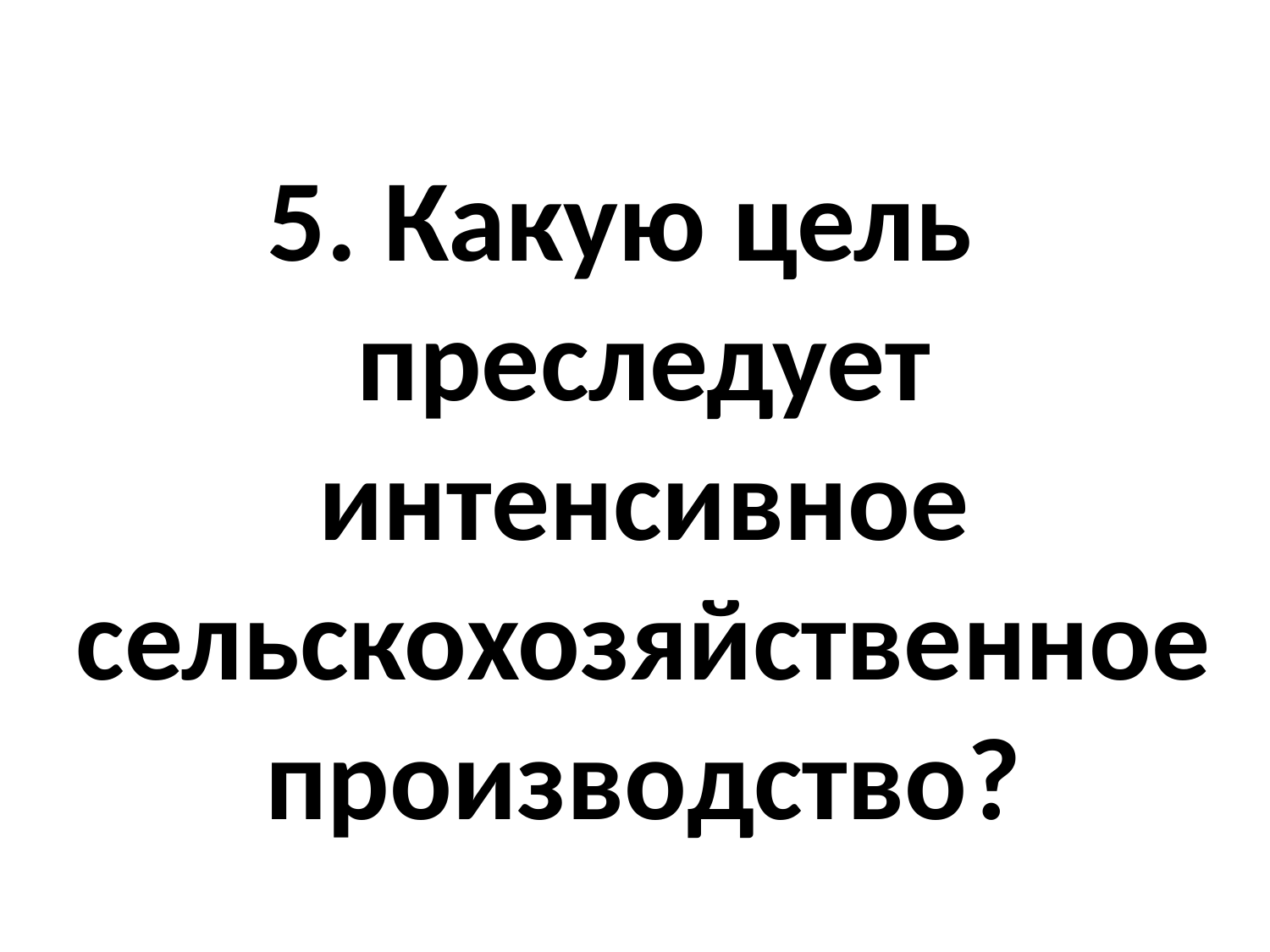

5. Какую цель преследует интенсивное сельскохозяйственное производство?